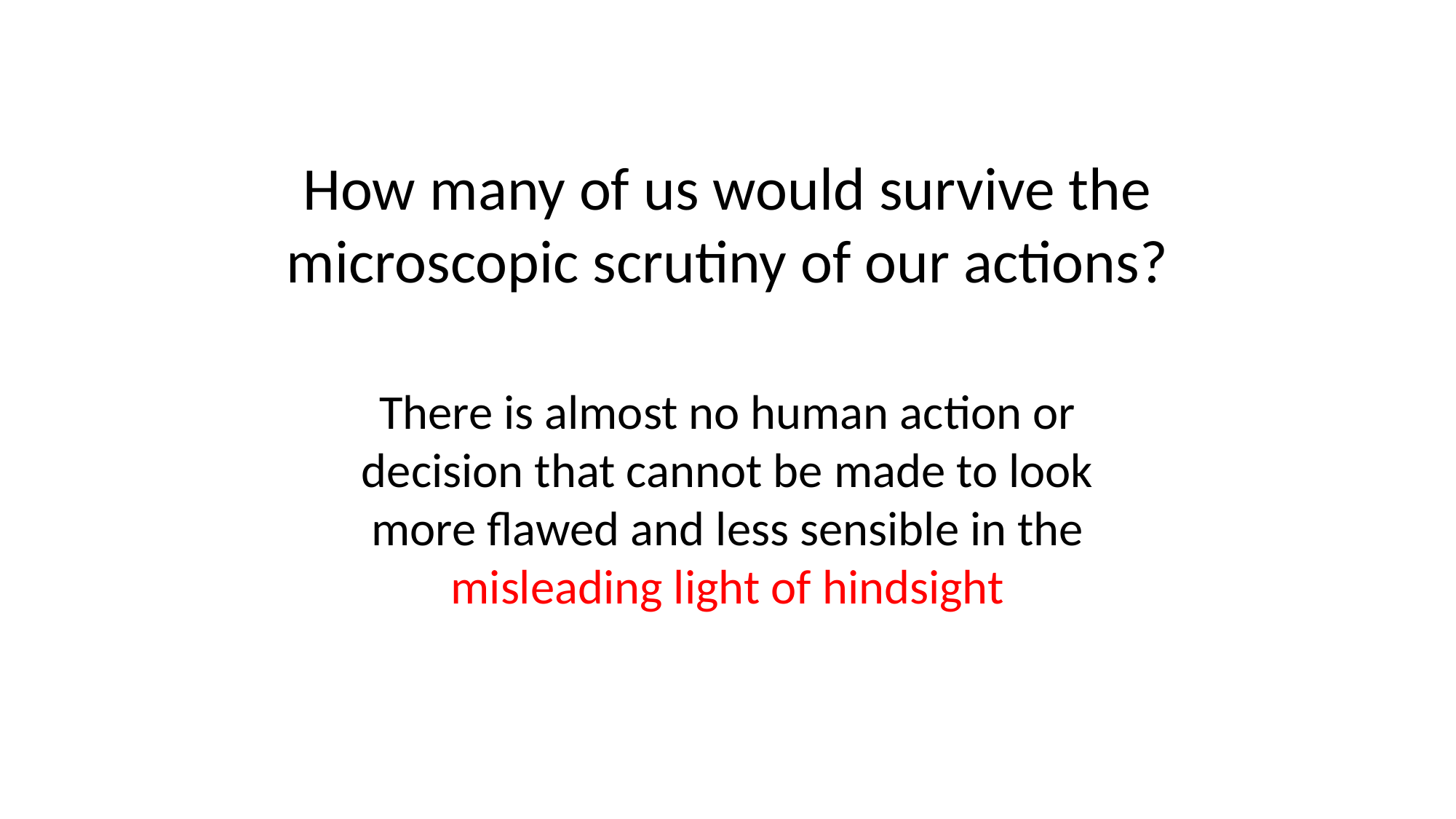

# How many of us would survive the microscopic scrutiny of our actions?
There is almost no human action or decision that cannot be made to look more flawed and less sensible in the misleading light of hindsight